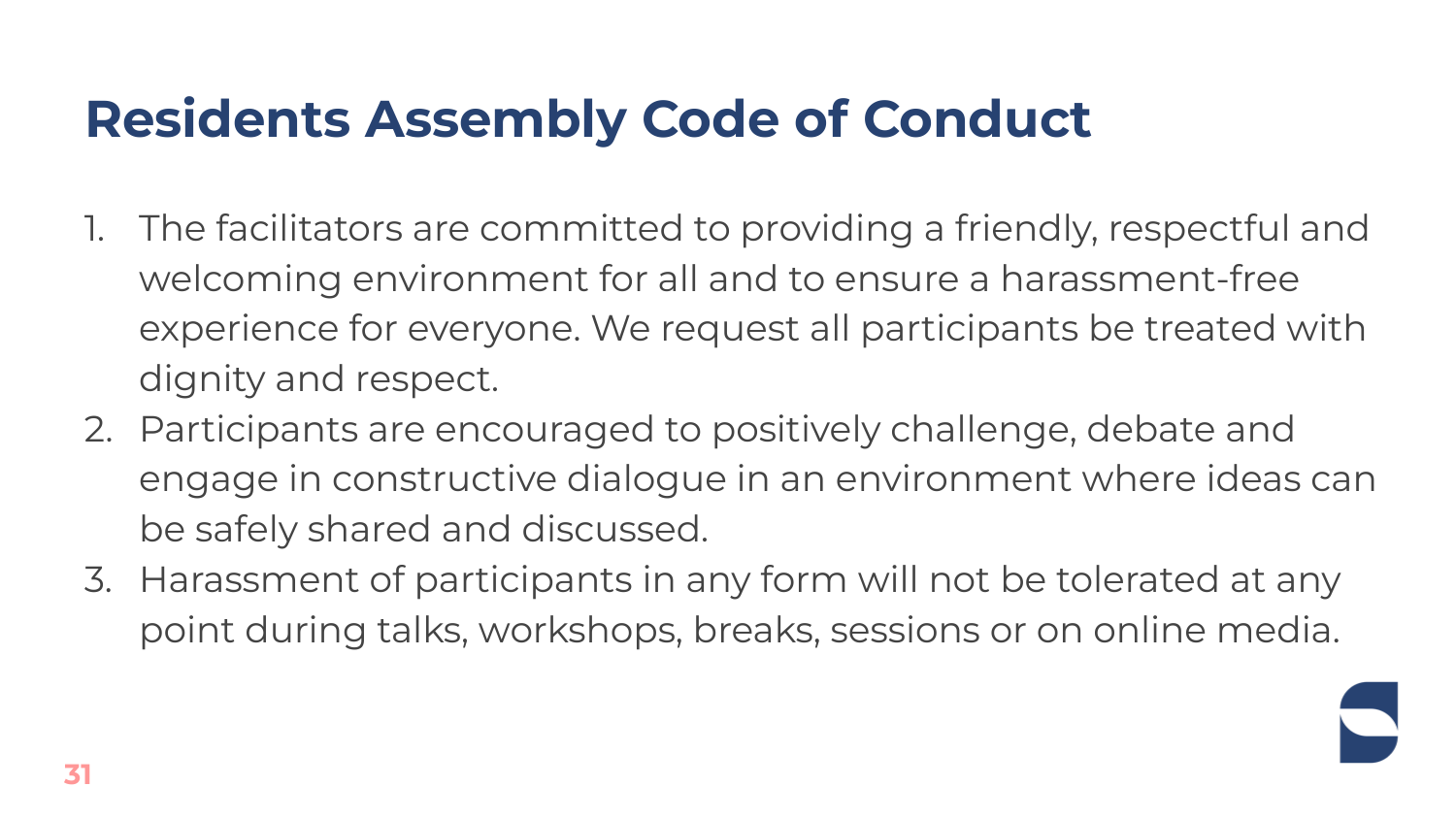

# Residents Assembly Code of Conduct
The facilitators are committed to providing a friendly, respectful and welcoming environment for all and to ensure a harassment-free experience for everyone. We request all participants be treated with dignity and respect.
Participants are encouraged to positively challenge, debate and engage in constructive dialogue in an environment where ideas can be safely shared and discussed.
Harassment of participants in any form will not be tolerated at any point during talks, workshops, breaks, sessions or on online media.

31